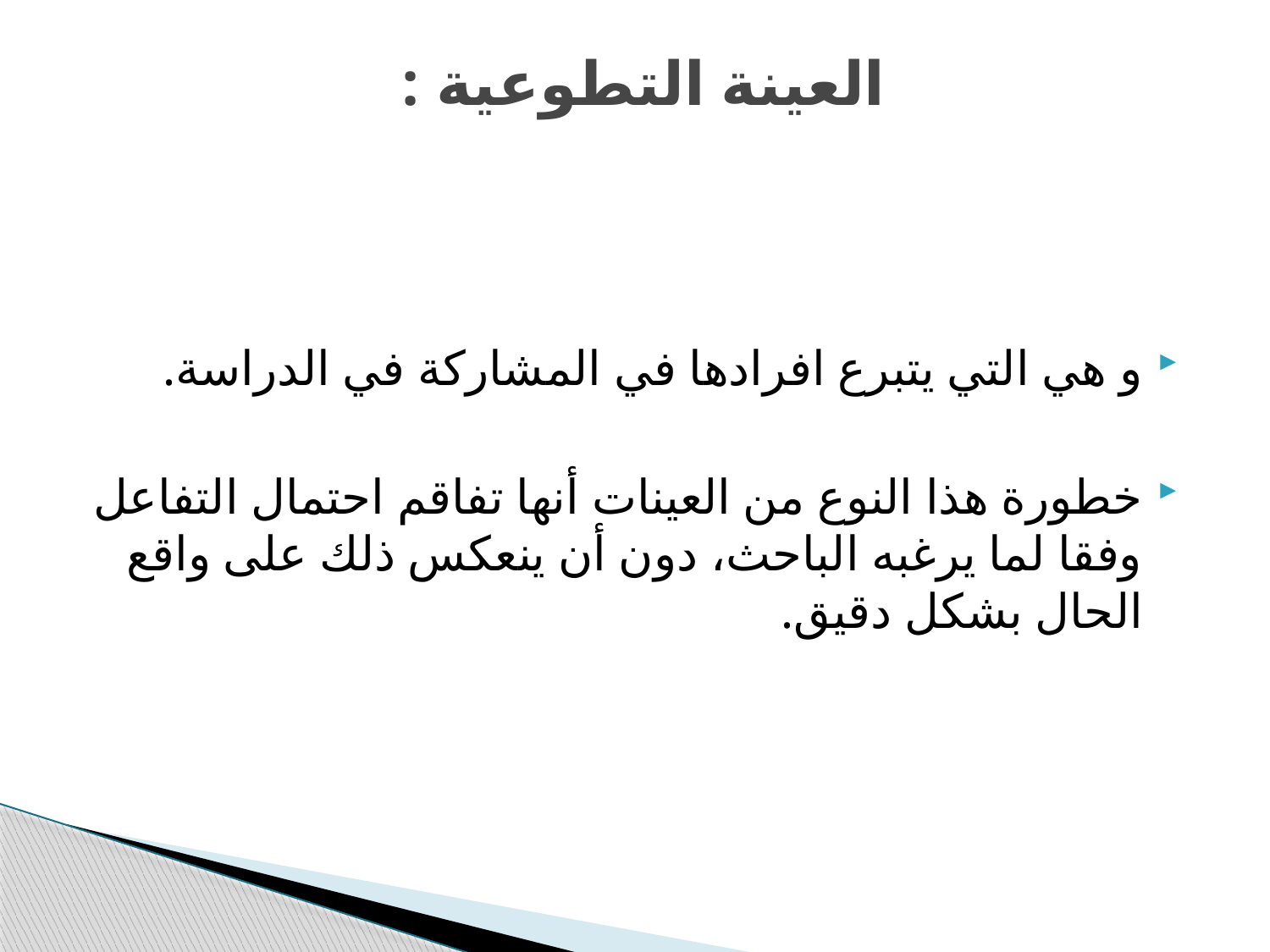

# العينة التطوعية :
و هي التي يتبرع افرادها في المشاركة في الدراسة.

خطورة هذا النوع من العينات أنها تفاقم احتمال التفاعل وفقا لما يرغبه الباحث، دون أن ينعكس ذلك على واقع الحال بشكل دقيق.